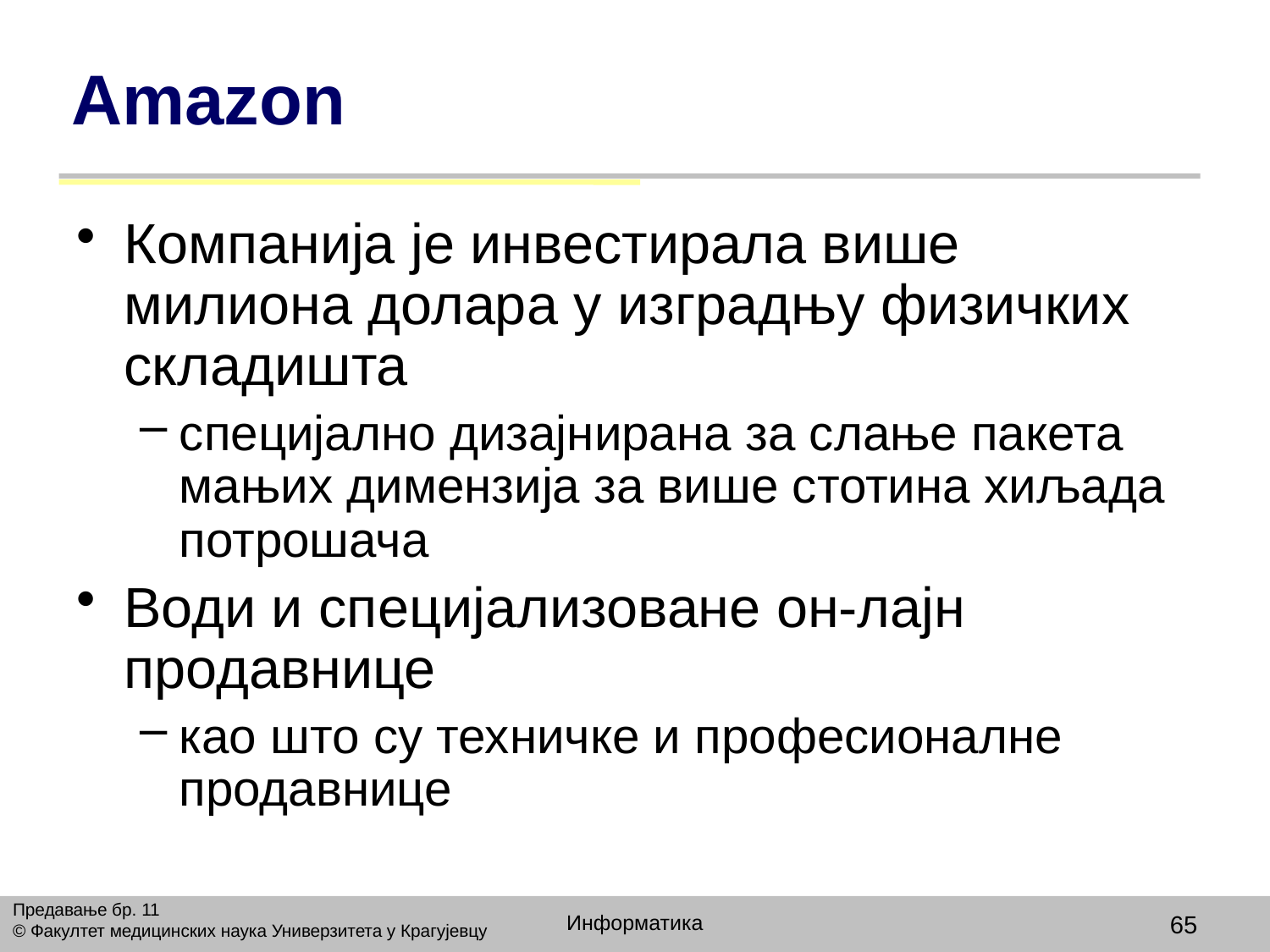

# Amazon
Компанија је инвестирала више милиона долара у изградњу физичких складишта
специјално дизајнирана за слање пакета мањих димензија за више стотина хиљада потрошача
Води и специјализоване он-лајн продавнице
као што су техничке и професионалне продавнице
Предавање бр. 11
© Факултет медицинских наука Универзитета у Крагујевцу
Информатика
65